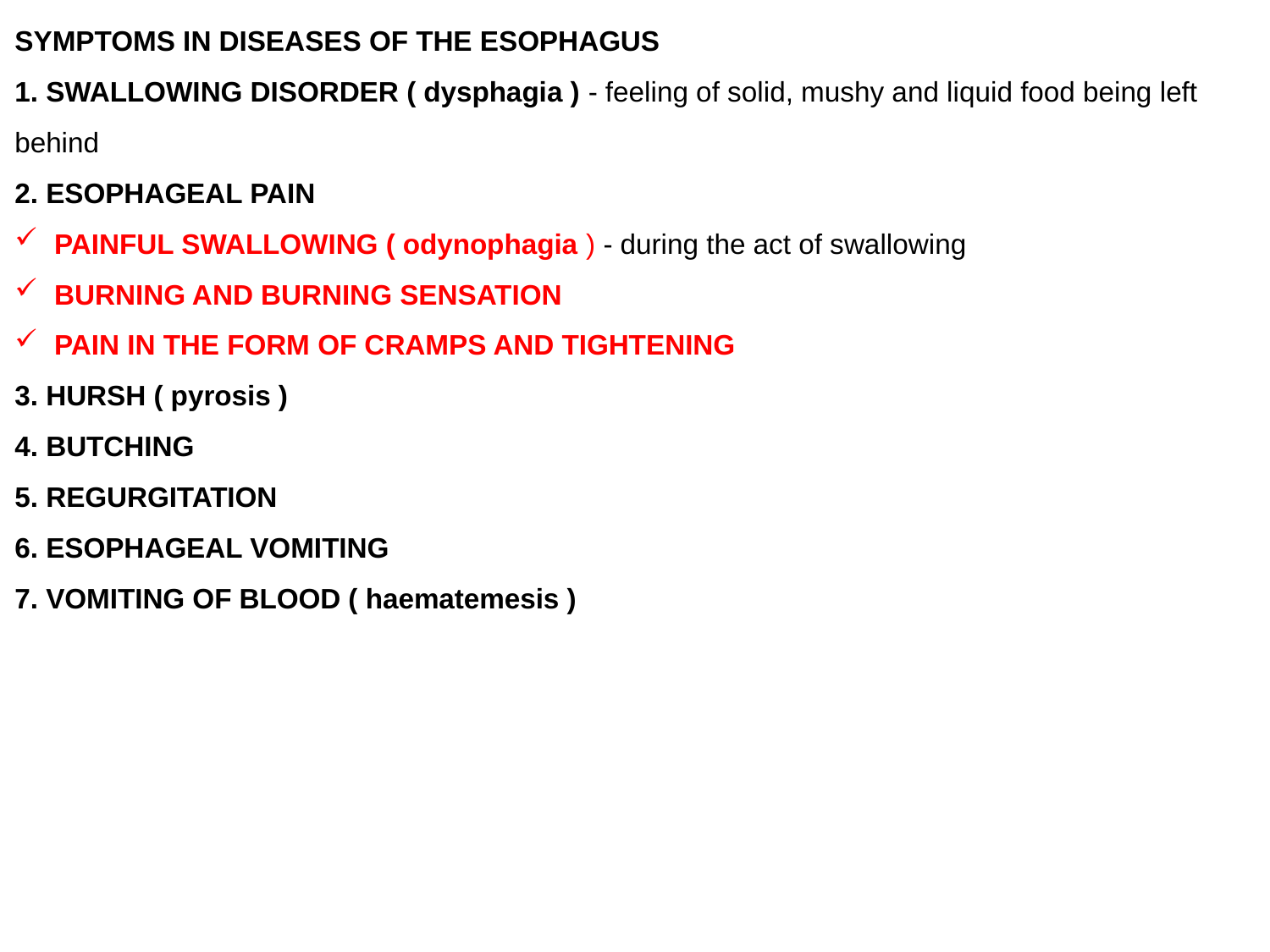

SYMPTOMS IN DISEASES OF THE ESOPHAGUS
1. SWALLOWING DISORDER ( dysphagia ) - feeling of solid, mushy and liquid food being left behind
2. ESOPHAGEAL PAIN
PAINFUL SWALLOWING ( odynophagia ) - during the act of swallowing
BURNING AND BURNING SENSATION
PAIN IN THE FORM OF CRAMPS AND TIGHTENING
3. HURSH ( pyrosis )
4. BUTCHING
5. REGURGITATION
6. ESOPHAGEAL VOMITING
7. VOMITING OF BLOOD ( haematemesis )